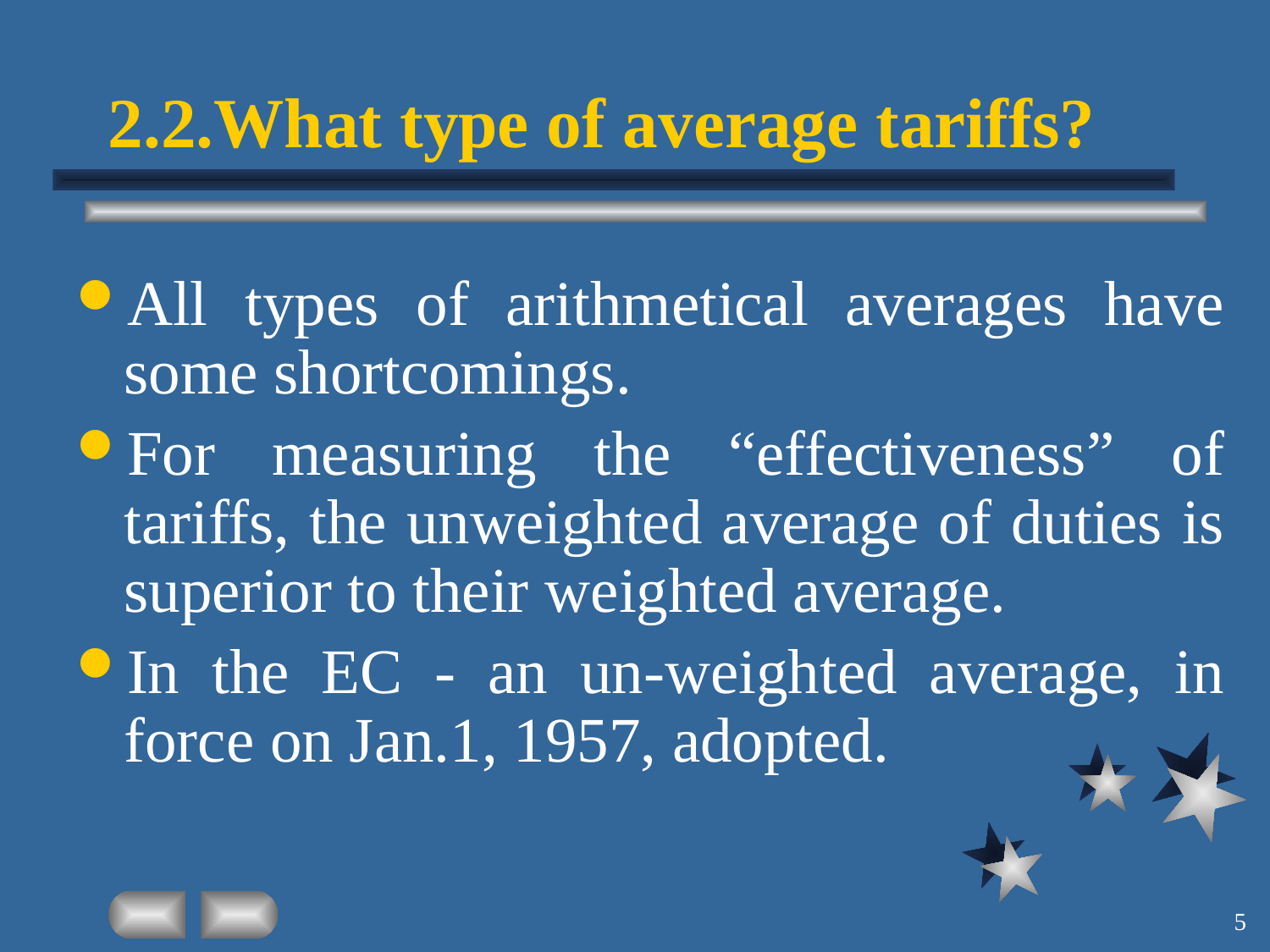

# 2.2.What type of average tariffs?
All types of arithmetical averages have some shortcomings.
For measuring the “effectiveness” of tariffs, the unweighted average of duties is superior to their weighted average.
In the EC - an un-weighted average, in force on Jan.1, 1957, adopted.

5